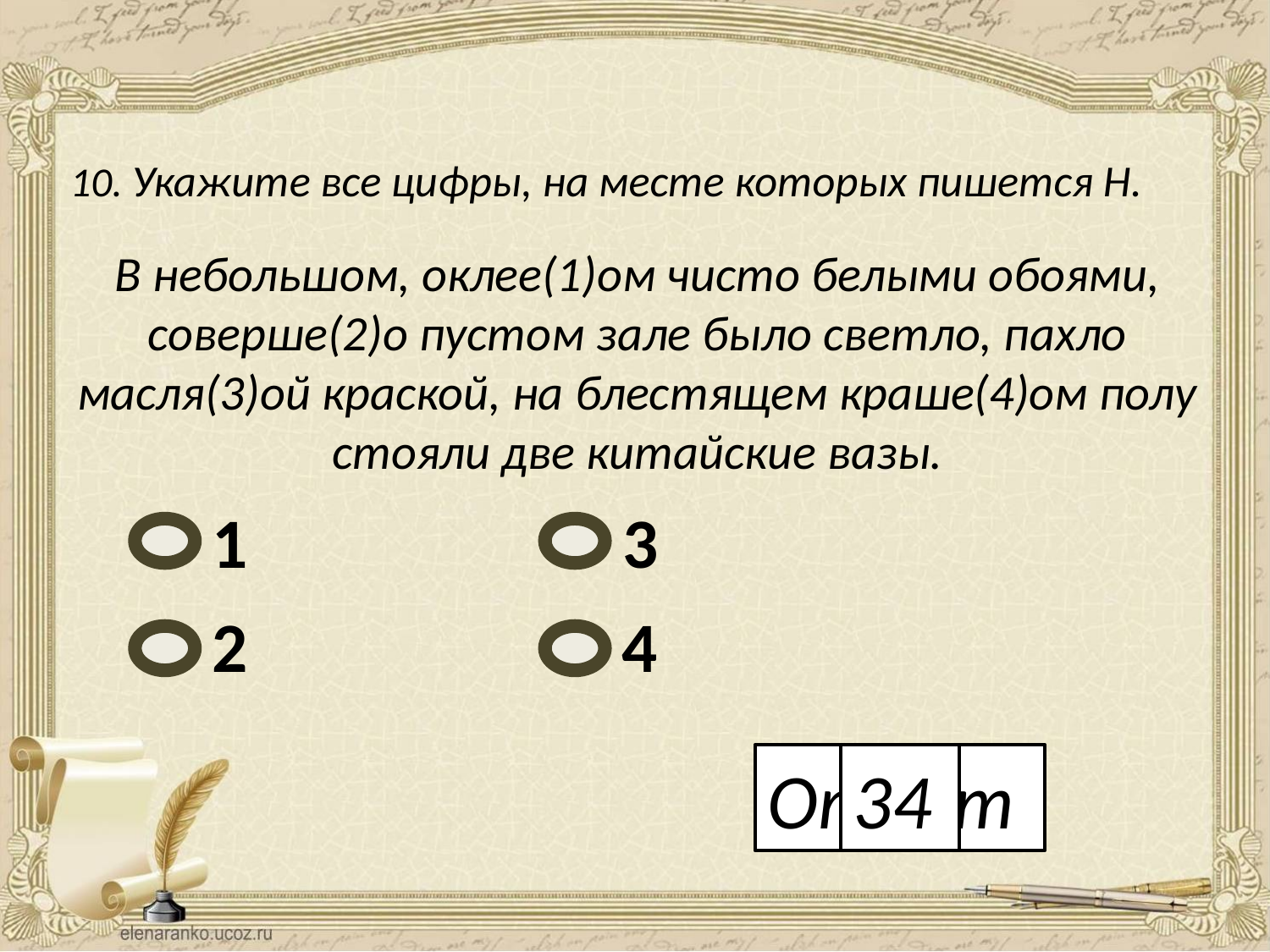

10. Укажите все цифры, на месте которых пишется Н.
В небольшом, оклее(1)ом чисто белыми обоями, соверше(2)о пустом зале было светло, пахло масля(3)ой краской, на блестящем краше(4)ом полу стояли две китайские вазы.
1
3

2
4

34
Ответ